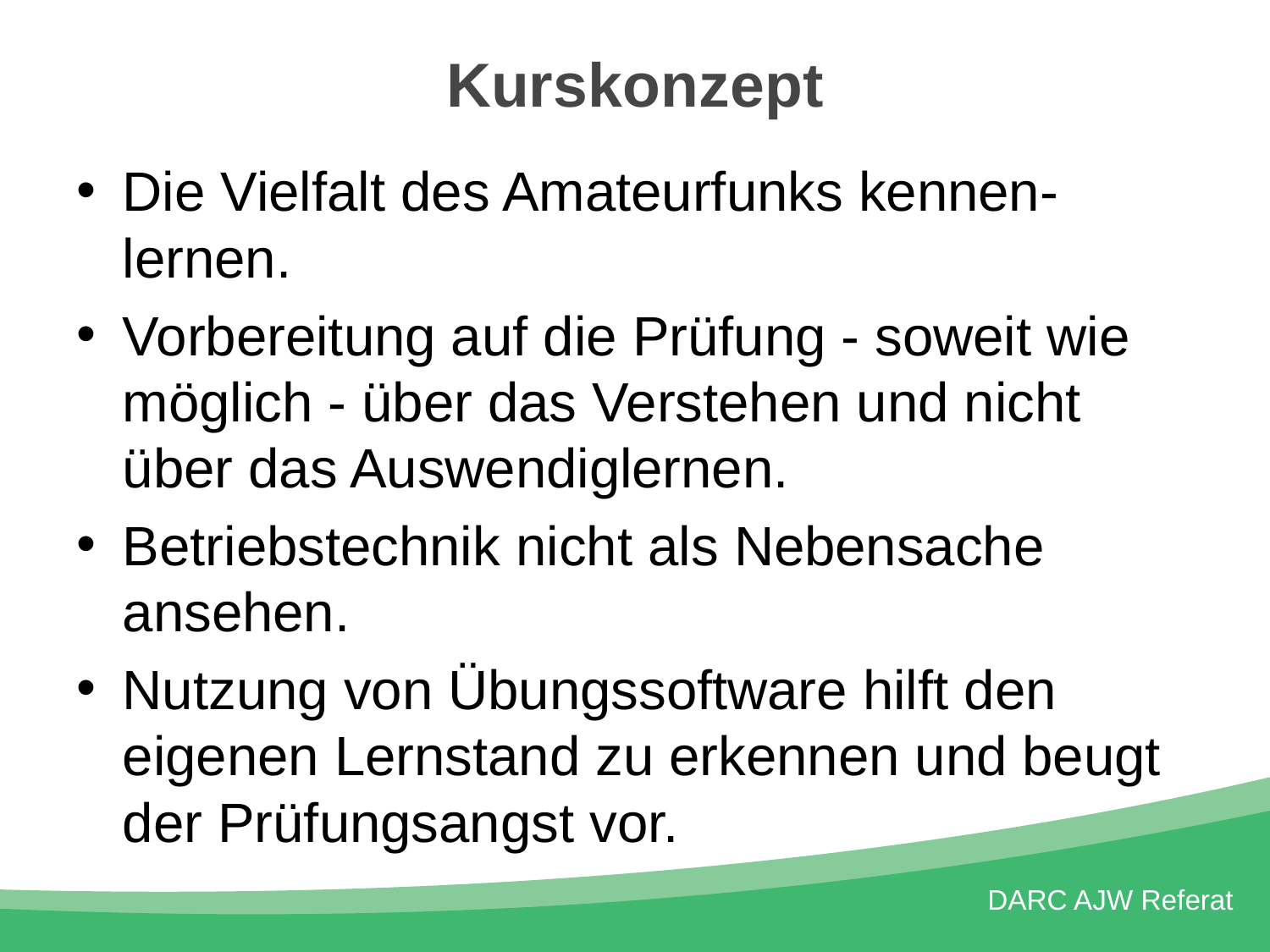

# Kurskonzept
Die Vielfalt des Amateurfunks kennen-lernen.
Vorbereitung auf die Prüfung - soweit wie möglich - über das Verstehen und nicht über das Auswendiglernen.
Betriebstechnik nicht als Nebensache ansehen.
Nutzung von Übungssoftware hilft den eigenen Lernstand zu erkennen und beugt der Prüfungsangst vor.